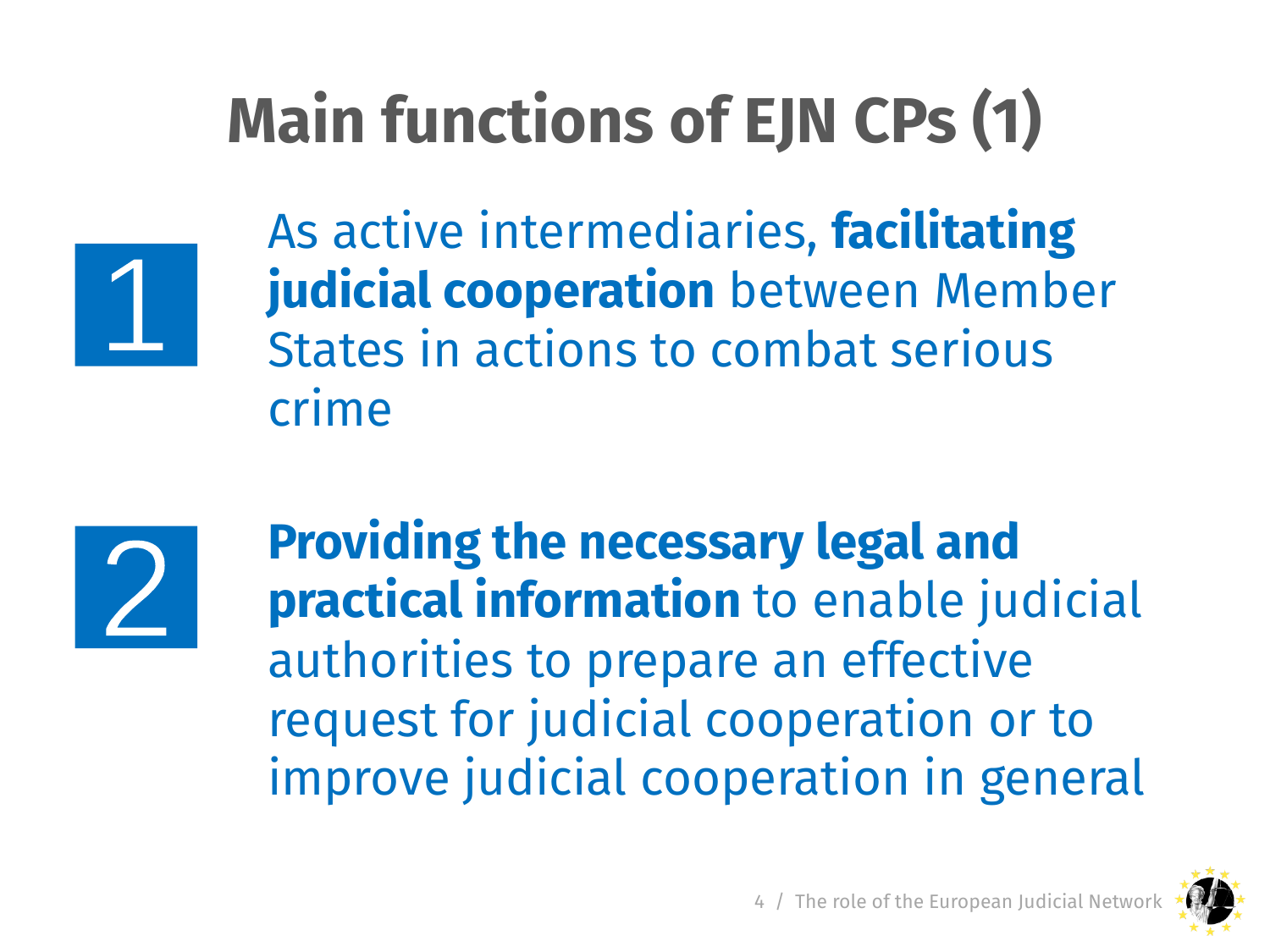

# Main functions of EJN CPs (1)
| As active intermediaries, facilitating judicial cooperation between Member States in actions to combat serious crime |
| --- |

| Providing the necessary legal and practical information to enable judicial authorities to prepare an effective request for judicial cooperation or to improve judicial cooperation in general |
| --- |